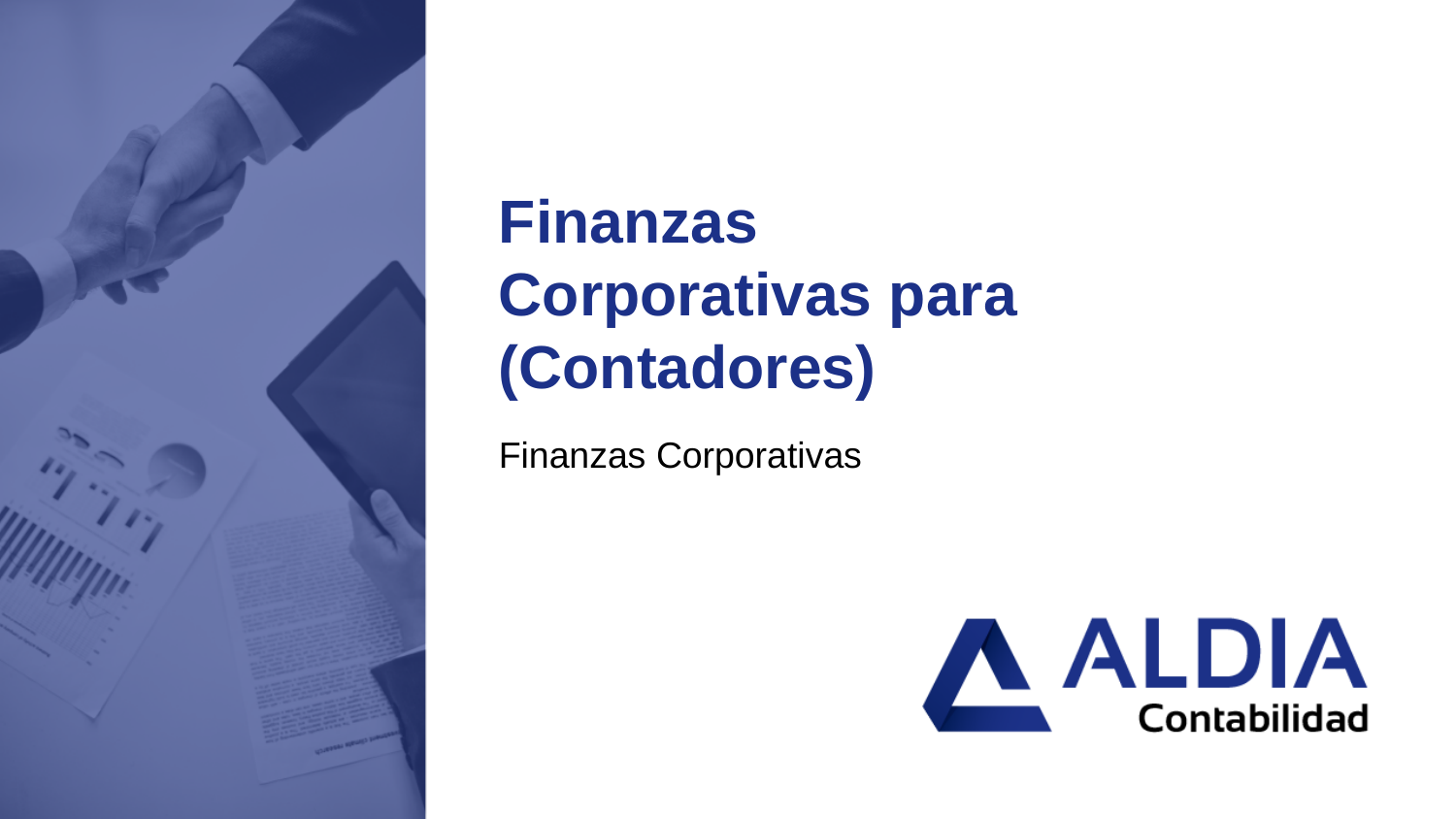

# Finanzas Corporativas para (Contadores)
Finanzas Corporativas